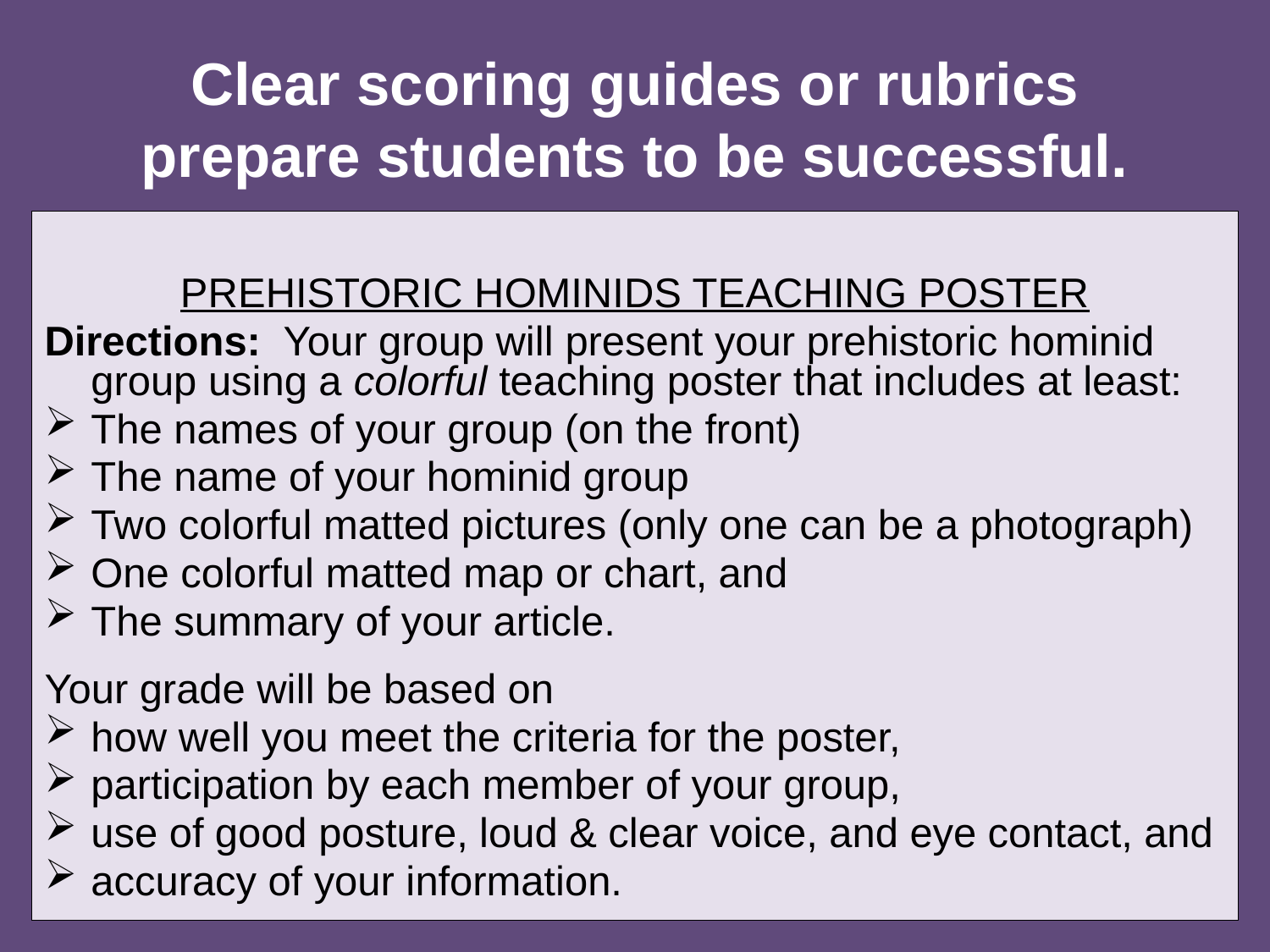

# Clear scoring guides or rubrics prepare students to be successful.

PREHISTORIC HOMINIDS TEACHING POSTER
Directions:  Your group will present your prehistoric hominid group using a colorful teaching poster that includes at least:
The names of your group (on the front)
The name of your hominid group
Two colorful matted pictures (only one can be a photograph)
One colorful matted map or chart, and
The summary of your article.

Your grade will be based on
how well you meet the criteria for the poster,
participation by each member of your group,
use of good posture, loud & clear voice, and eye contact, and
accuracy of your information.